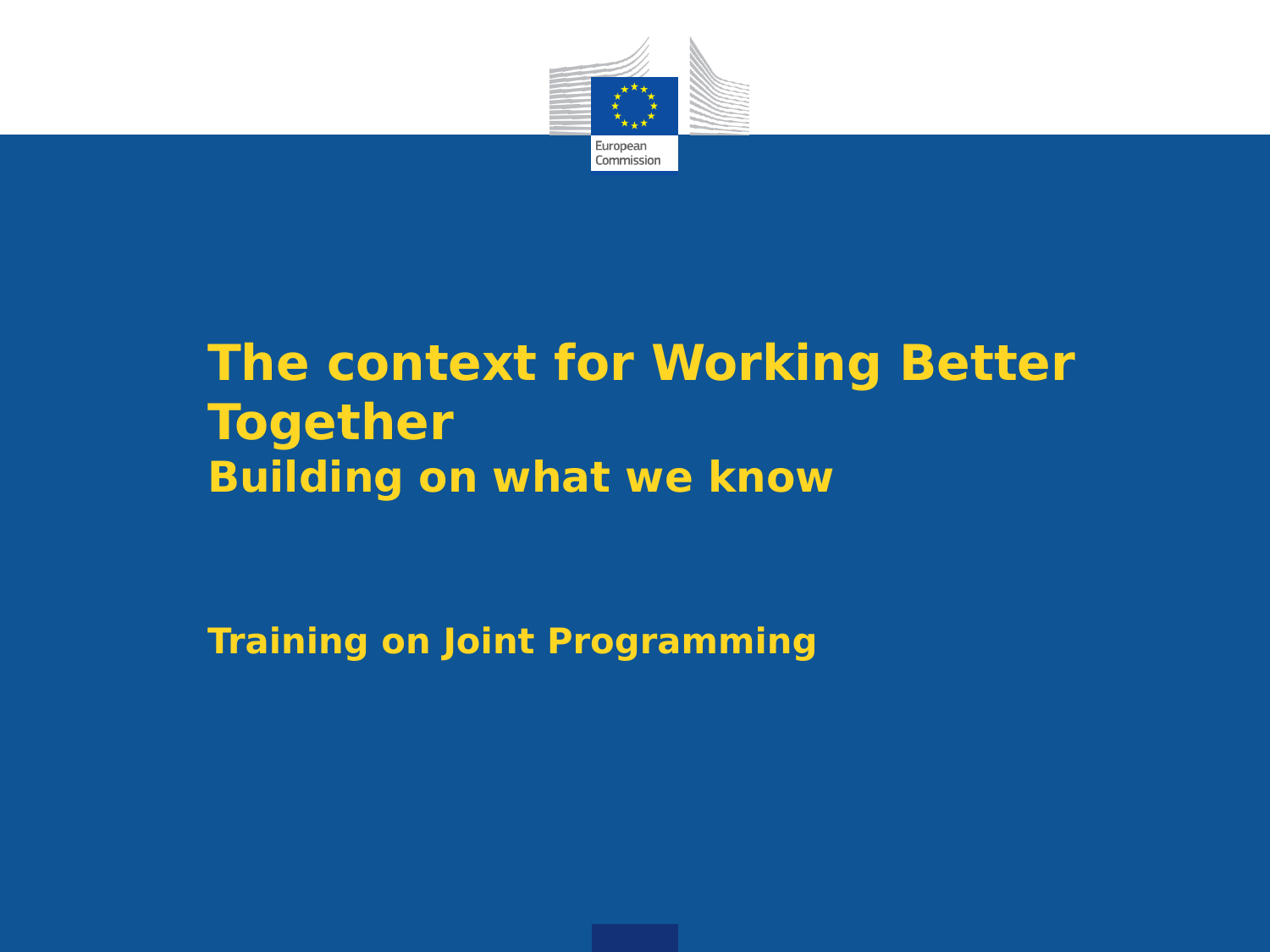

# The context for Working Better Together Building on what we know Training on Joint Programming